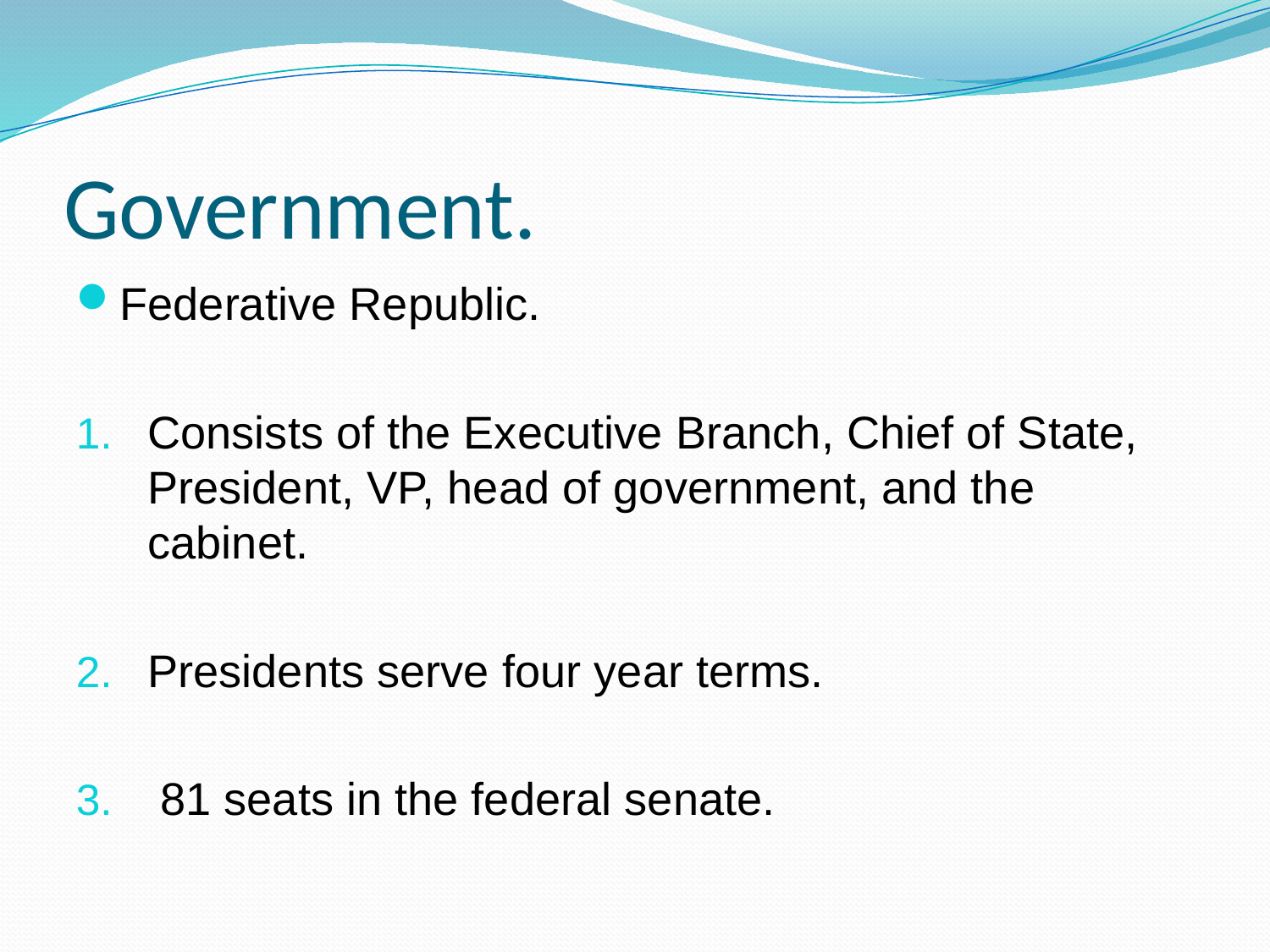

# Government.
Federative Republic.

Consists of the Executive Branch, Chief of State, President, VP, head of government, and the cabinet.

Presidents serve four year terms.

 81 seats in the federal senate.